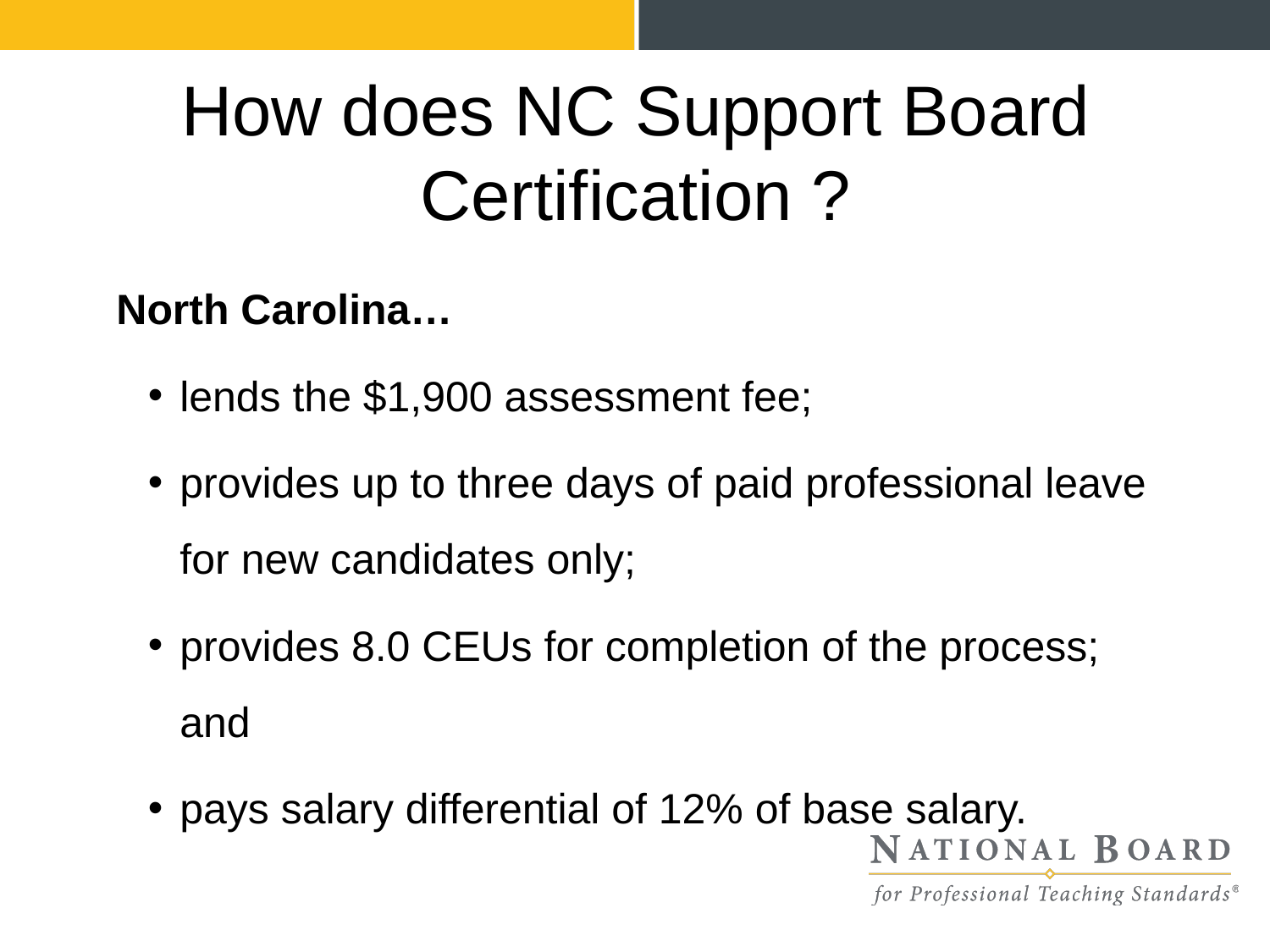

# How does NC Support Board Certification ?
North Carolina…
lends the $1,900 assessment fee;
provides up to three days of paid professional leave for new candidates only;
provides 8.0 CEUs for completion of the process; and
pays salary differential of 12% of base salary.